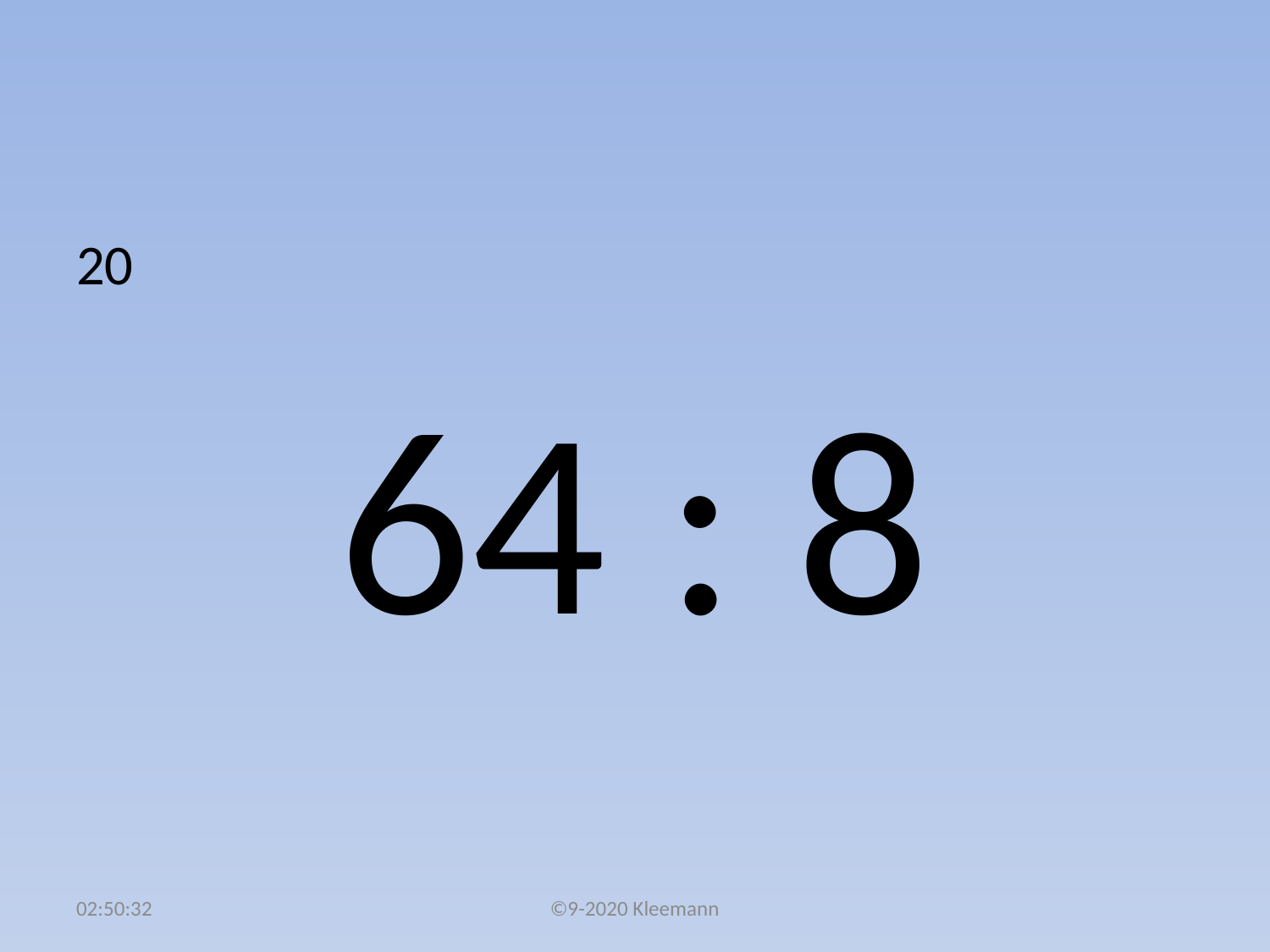

#
20
64 : 8
02:50:32
©9-2020 Kleemann